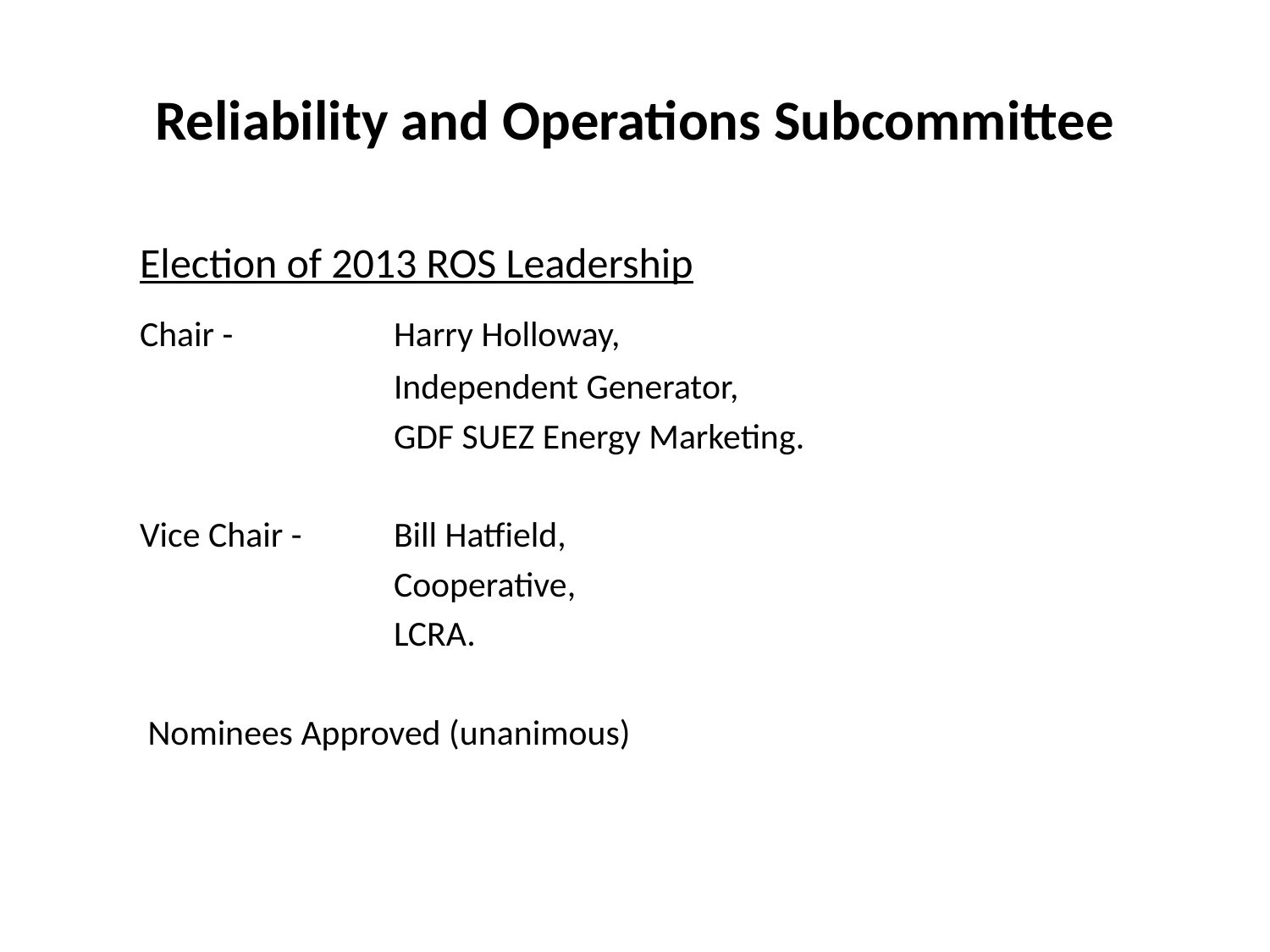

# Reliability and Operations Subcommittee
	Election of 2013 ROS Leadership
	Chair - 		Harry Holloway,
			Independent Generator,
			GDF SUEZ Energy Marketing.

	Vice Chair - 	Bill Hatfield,
			Cooperative,
			LCRA.

	 Nominees Approved (unanimous)